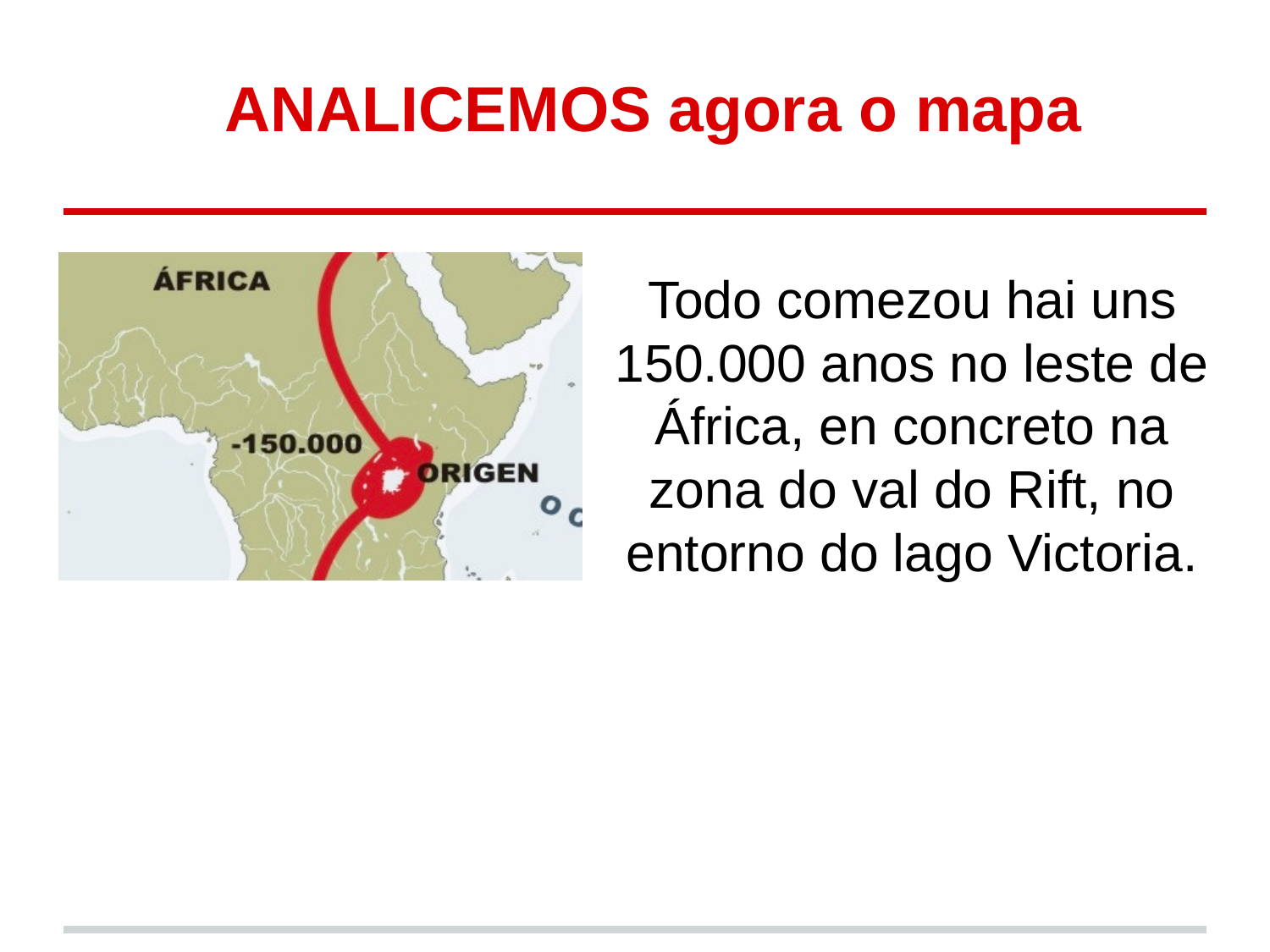

# ANALICEMOS agora o mapa

Todo comezou hai uns 150.000 anos no leste de África, en concreto na zona do val do Rift, no entorno do lago Victoria.